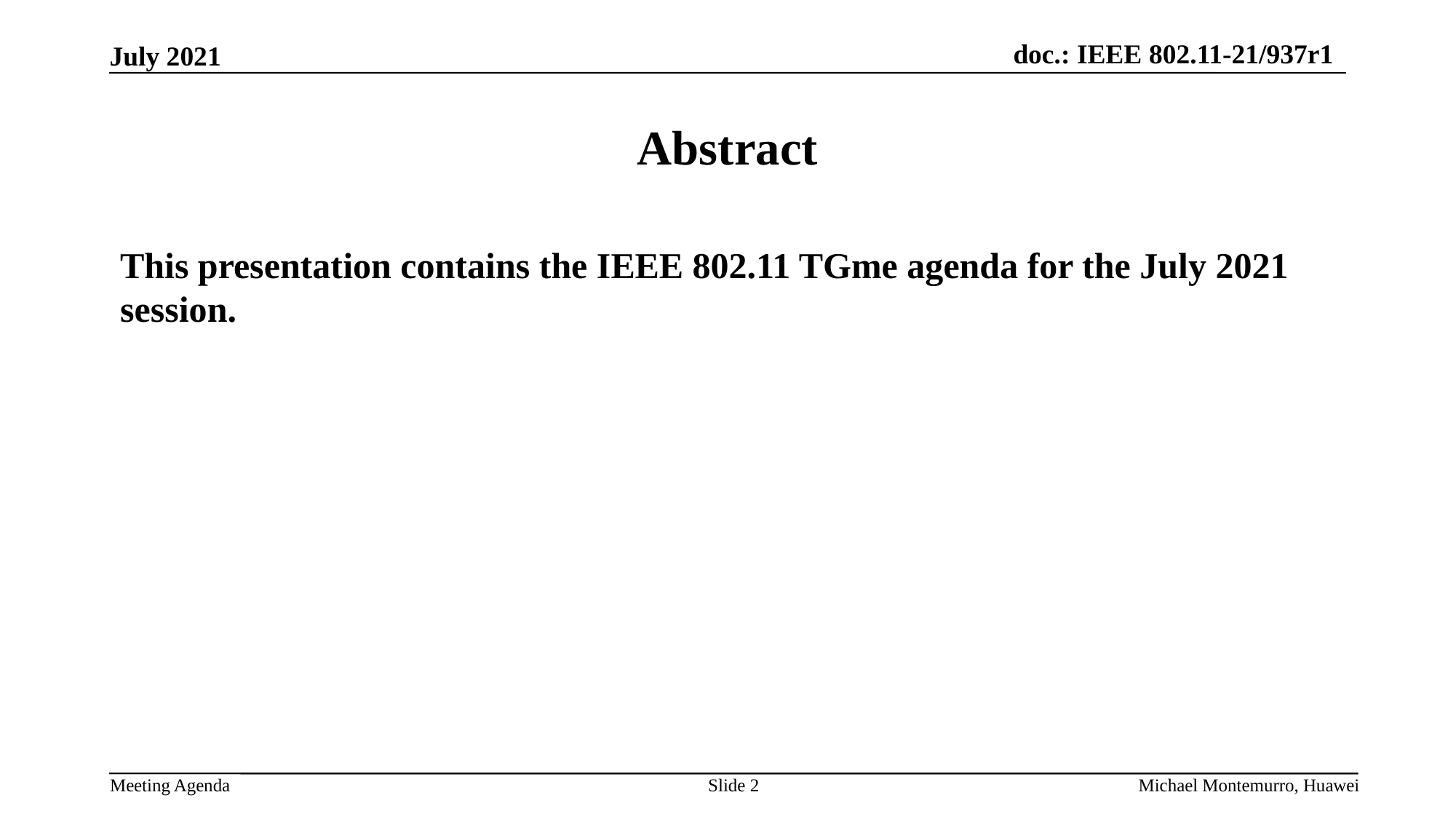

# Abstract
This presentation contains the IEEE 802.11 TGme agenda for the July 2021 session.
Slide 2
Michael Montemurro, Huawei